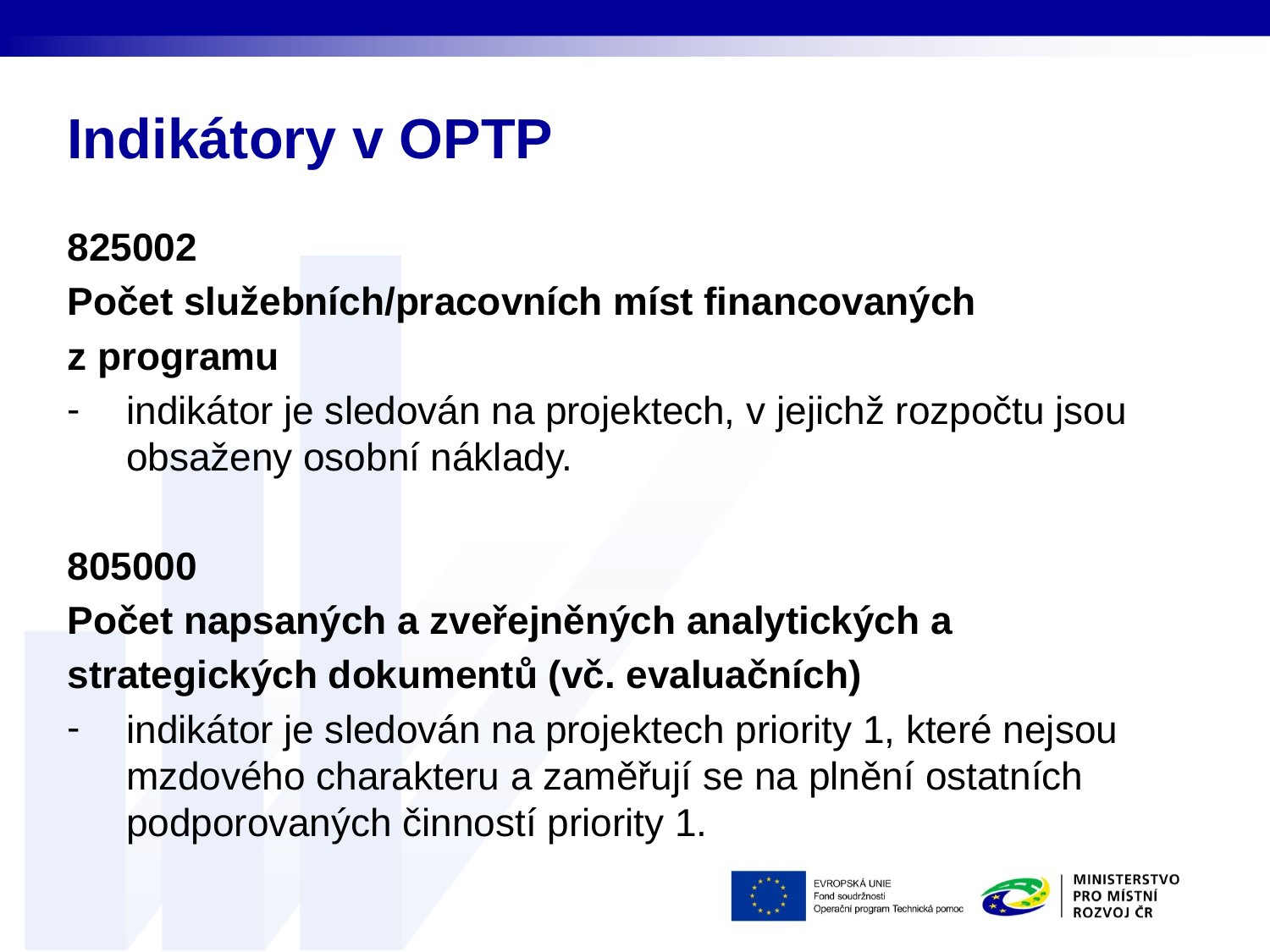

# Indikátory v OPTP
825002
Počet služebních/pracovních míst financovaných
z programu
indikátor je sledován na projektech, v jejichž rozpočtu jsou obsaženy osobní náklady.

805000
Počet napsaných a zveřejněných analytických a
strategických dokumentů (vč. evaluačních)
indikátor je sledován na projektech priority 1, které nejsou mzdového charakteru a zaměřují se na plnění ostatních podporovaných činností priority 1.